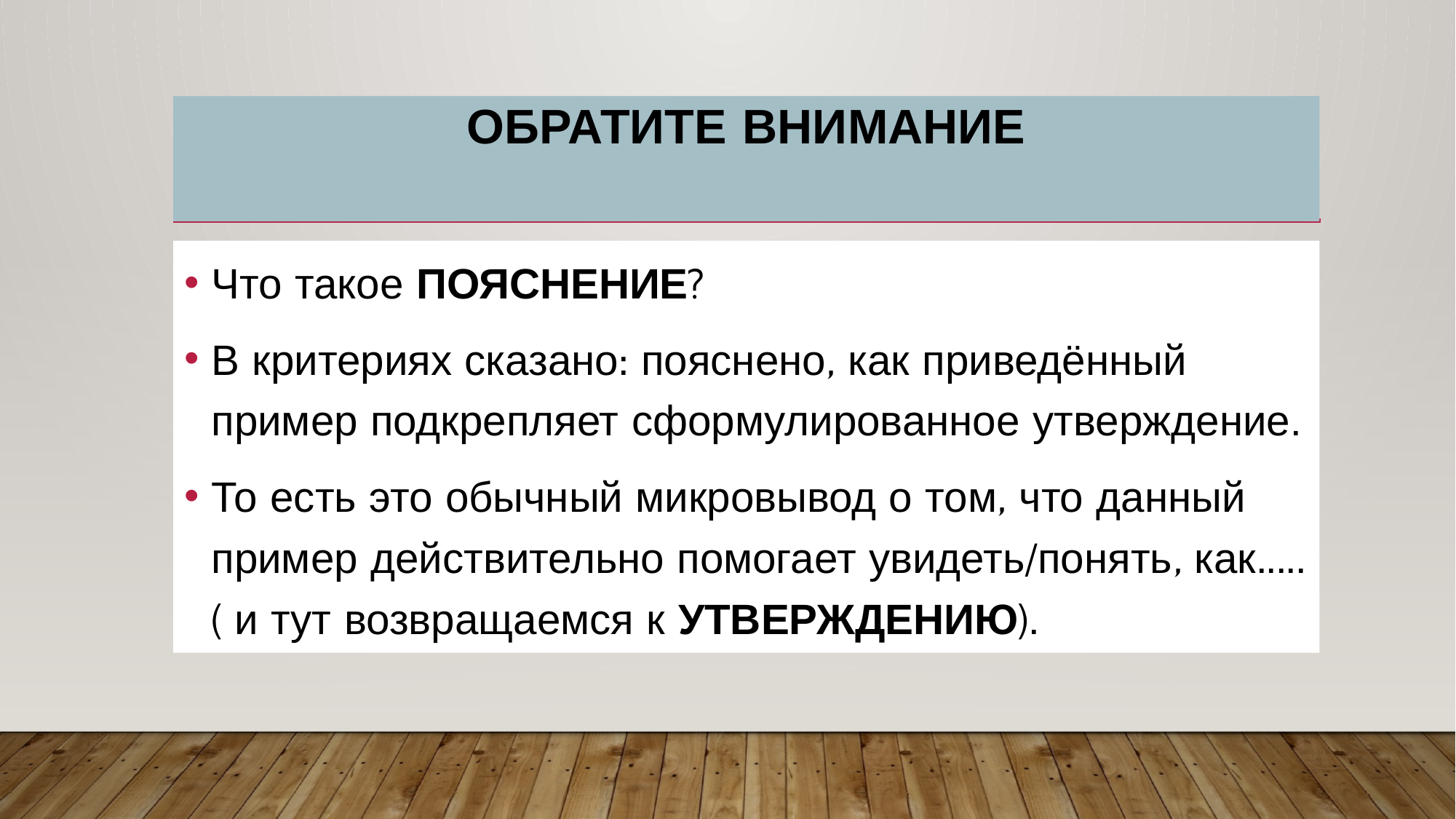

# Обратите внимание
Что такое ПОЯСНЕНИЕ?
В критериях сказано: пояснено, как приведённый пример подкрепляет сформулированное утверждение.
То есть это обычный микровывод о том, что данный пример действительно помогает увидеть/понять, как.....( и тут возвращаемся к УТВЕРЖДЕНИЮ).